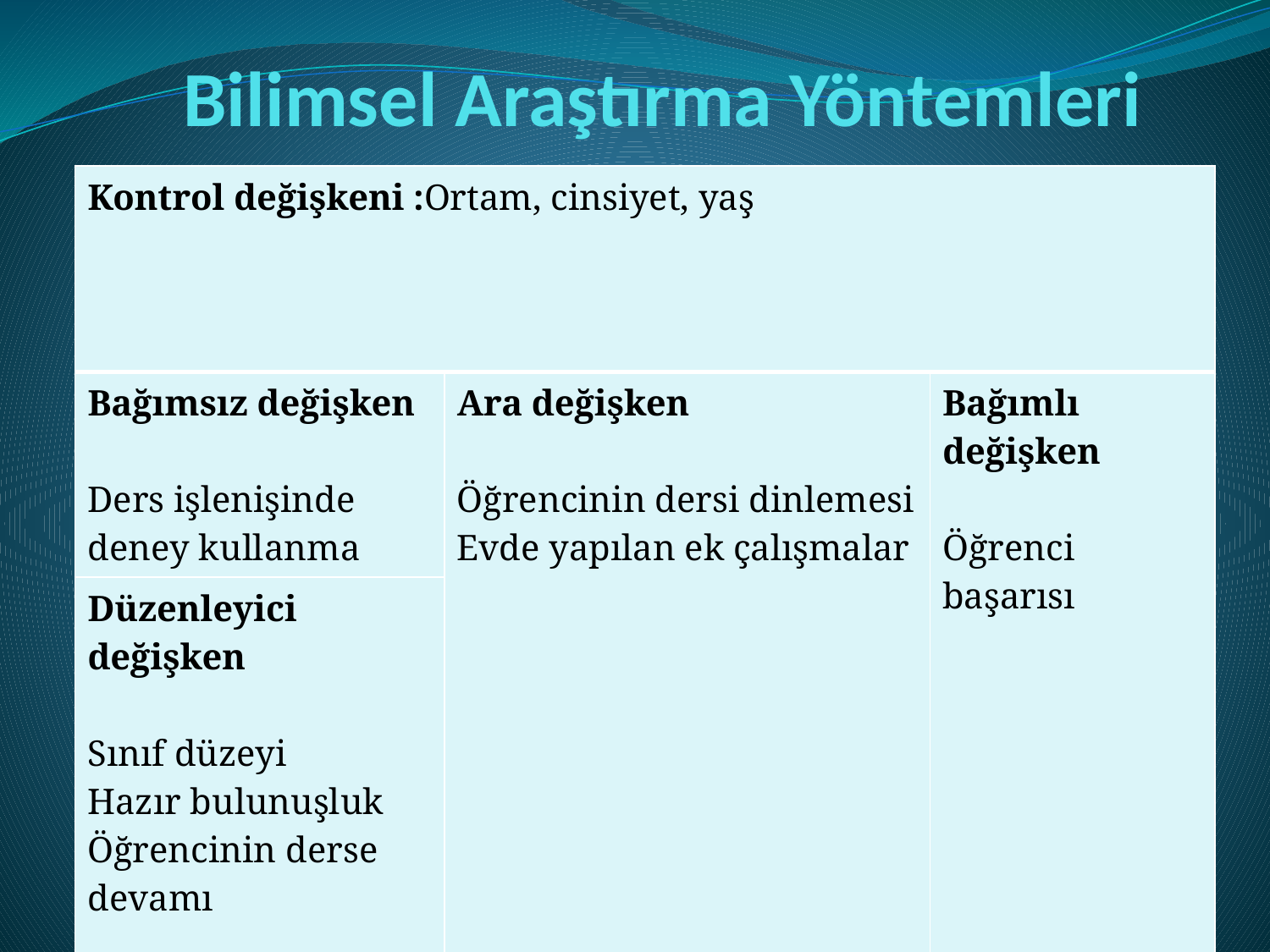

# Bilimsel Araştırma Yöntemleri

| Kontrol değişkeni :Ortam, cinsiyet, yaş |  |  |
| --- | --- | --- |
| Bağımsız değişken Ders işlenişinde deney kullanma | Ara değişken Öğrencinin dersi dinlemesi Evde yapılan ek çalışmalar | Bağımlı değişken Öğrenci başarısı |
| Düzenleyici değişken Sınıf düzeyi Hazır bulunuşluk Öğrencinin derse devamı |  |  |
|  |
| --- |
|  |
|  |
|  |
|  |
|  |
|  |